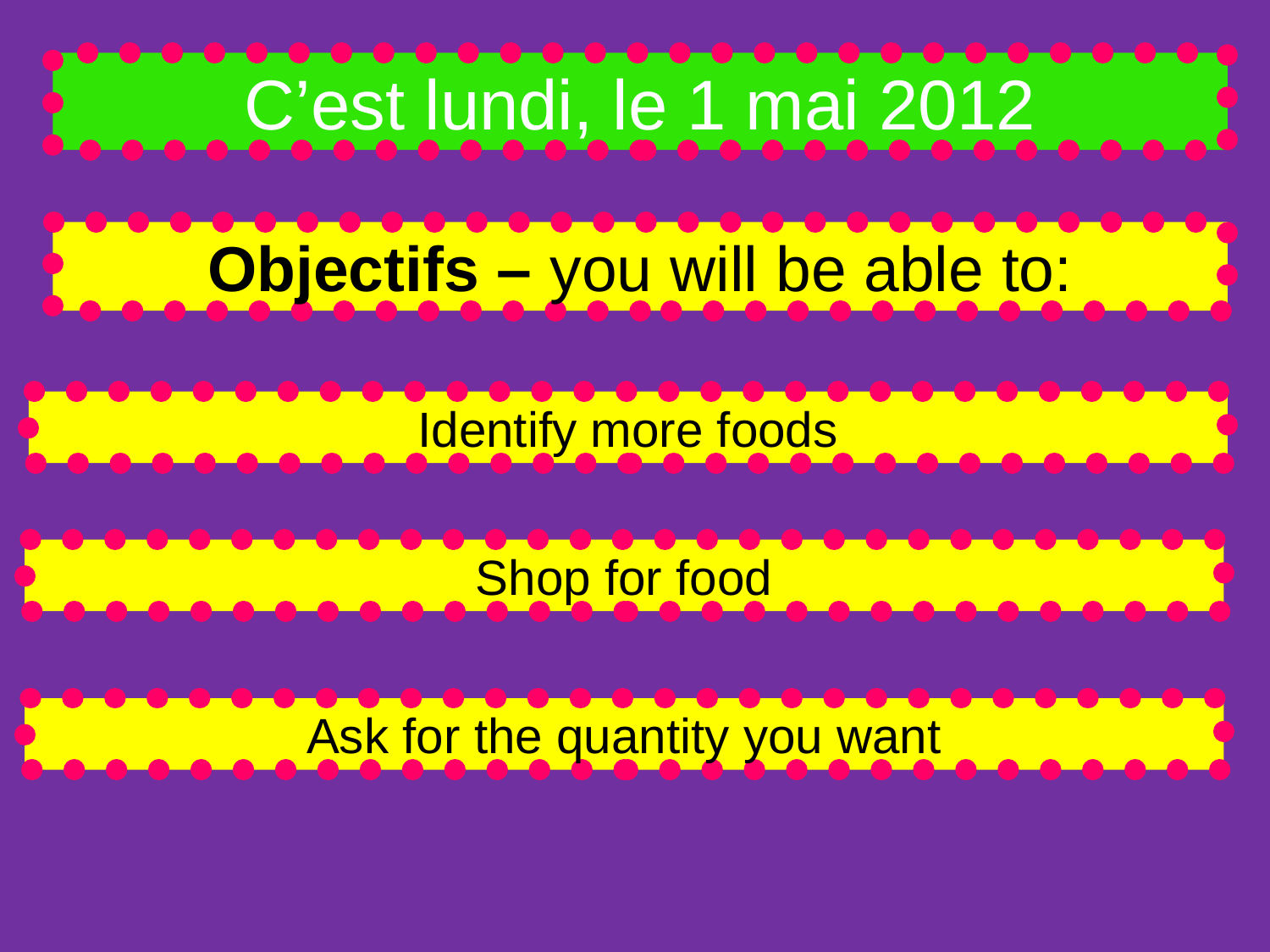

C’est lundi, le 1 mai 2012
Objectifs – you will be able to:
Identify more foods
Shop for food
Ask for the quantity you want